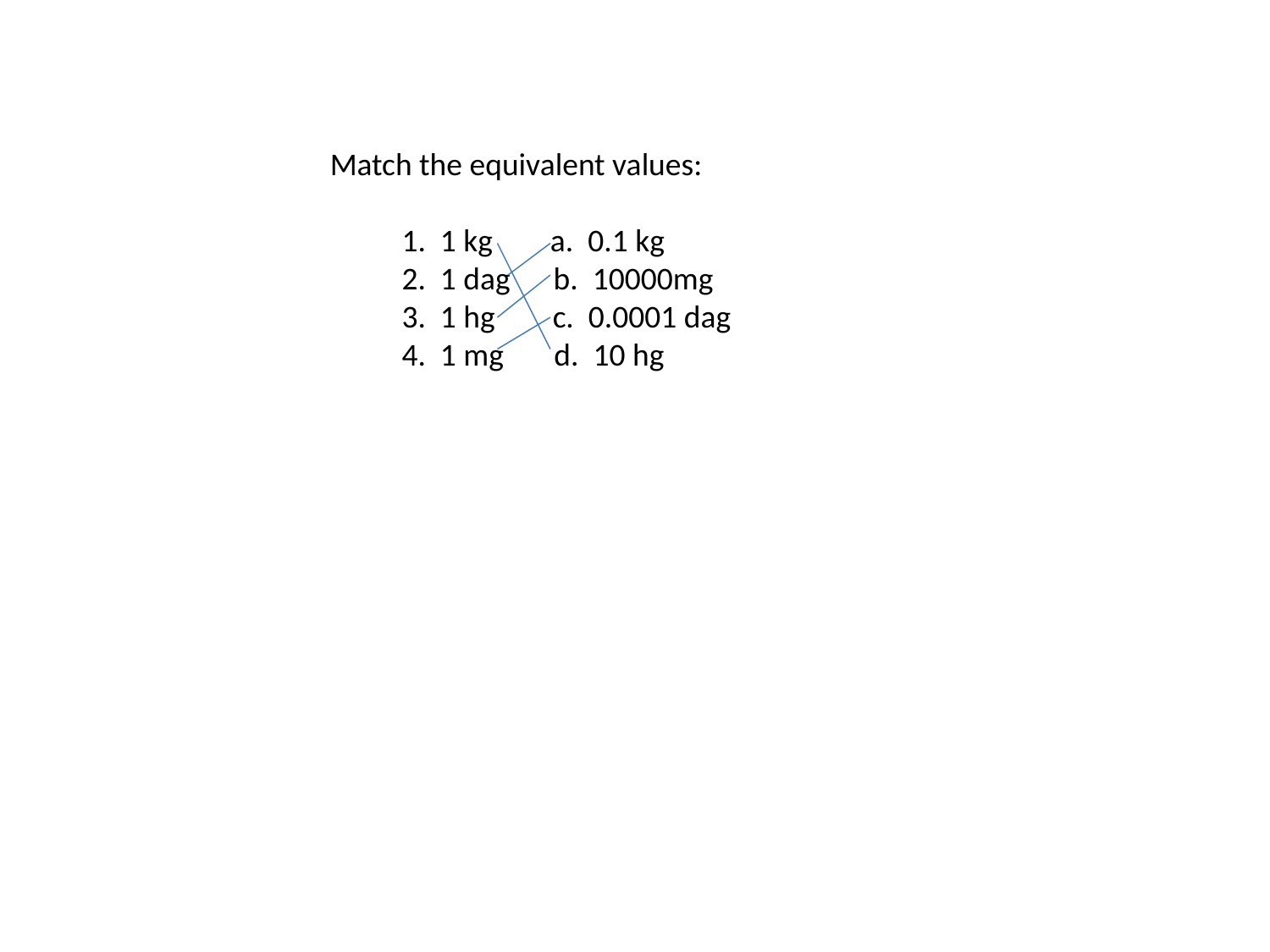

Match the equivalent values:

          1.  1 kg        a.  0.1 kg
          2.  1 dag      b.  10000mg
          3.  1 hg        c.  0.0001 dag
          4.  1 mg       d.  10 hg